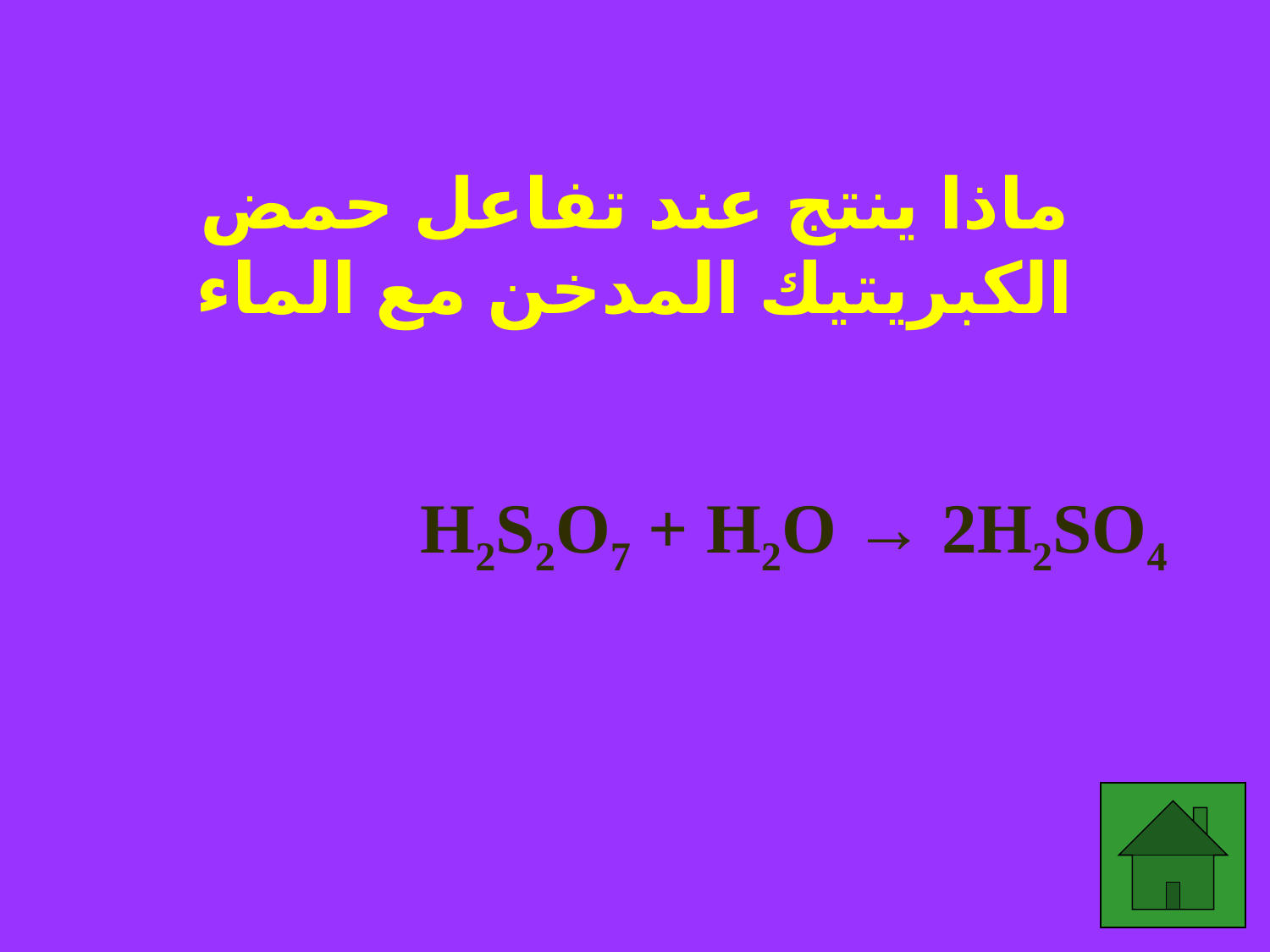

# ماذا ينتج عند تفاعل حمض الكبريتيك المدخن مع الماء
H2S2O7 + H2O → 2H2SO4